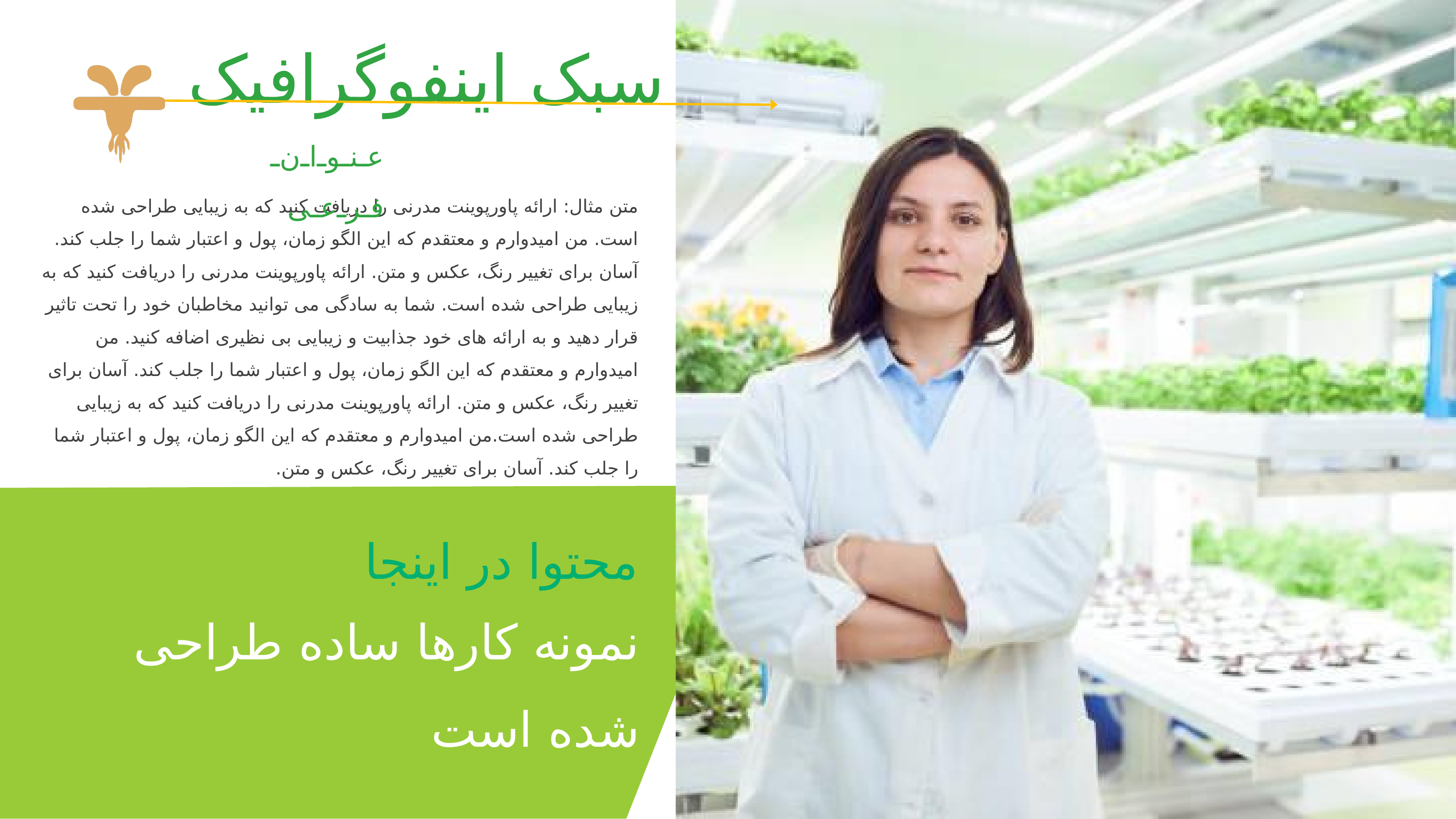

سبک اینفوگرافیک

عنوان فرعی
متن مثال: ارائه پاورپوینت مدرنی را دریافت کنید که به زیبایی طراحی شده است. من امیدوارم و معتقدم که این الگو زمان، پول و اعتبار شما را جلب کند. آسان برای تغییر رنگ، عکس و متن. ارائه پاورپوینت مدرنی را دریافت کنید که به زیبایی طراحی شده است. شما به سادگی می توانید مخاطبان خود را تحت تاثیر قرار دهید و به ارائه های خود جذابیت و زیبایی بی نظیری اضافه کنید. من امیدوارم و معتقدم که این الگو زمان، پول و اعتبار شما را جلب کند. آسان برای تغییر رنگ، عکس و متن. ارائه پاورپوینت مدرنی را دریافت کنید که به زیبایی طراحی شده است.من امیدوارم و معتقدم که این الگو زمان، پول و اعتبار شما را جلب کند. آسان برای تغییر رنگ، عکس و متن.

محتوا در اینجا
نمونه کارها ساده طراحی شده است